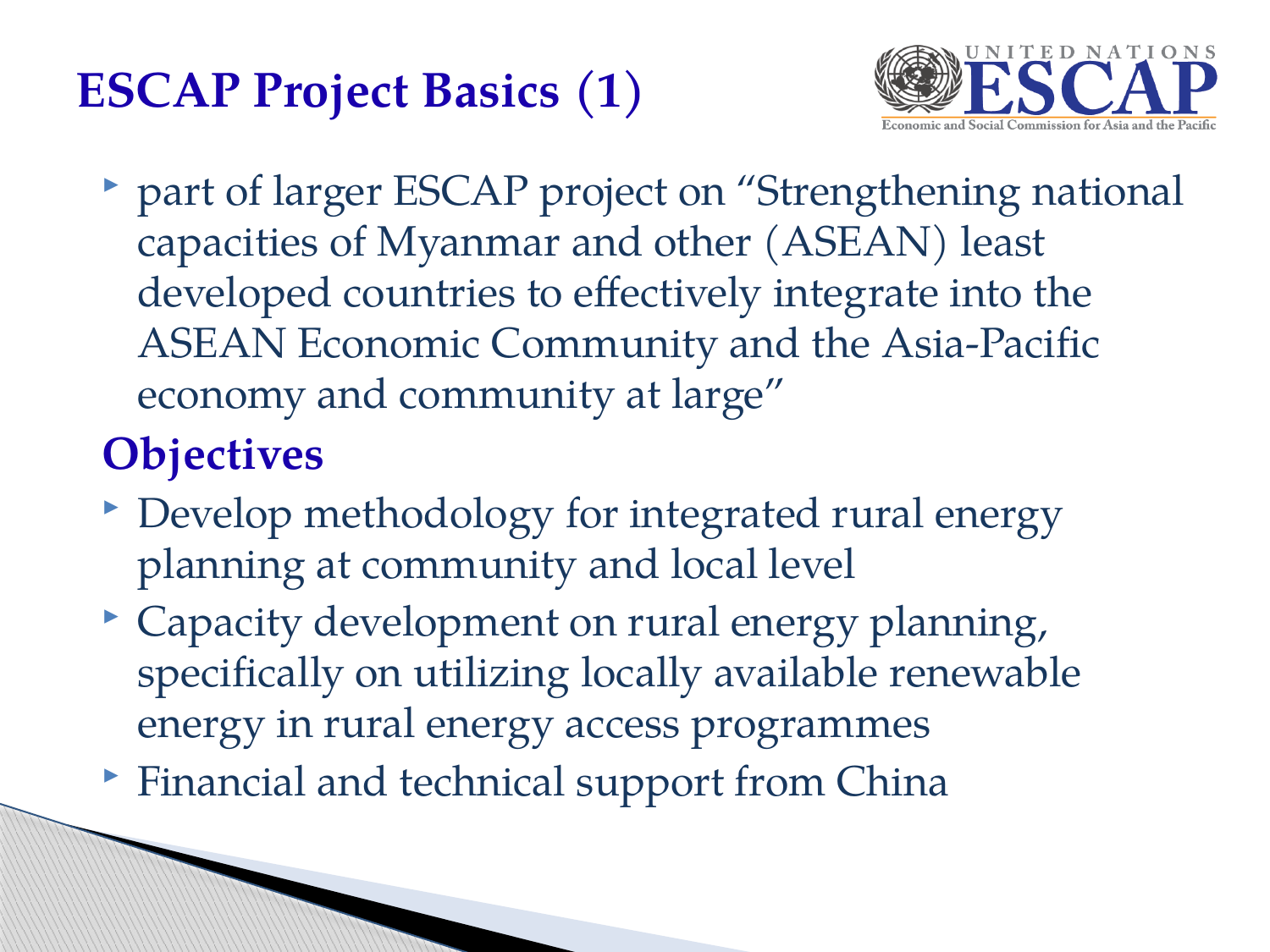

# ESCAP Project Basics (1)
part of larger ESCAP project on “Strengthening national capacities of Myanmar and other (ASEAN) least developed countries to effectively integrate into the ASEAN Economic Community and the Asia-Pacific economy and community at large”
Objectives
Develop methodology for integrated rural energy planning at community and local level
Capacity development on rural energy planning, specifically on utilizing locally available renewable energy in rural energy access programmes
Financial and technical support from China